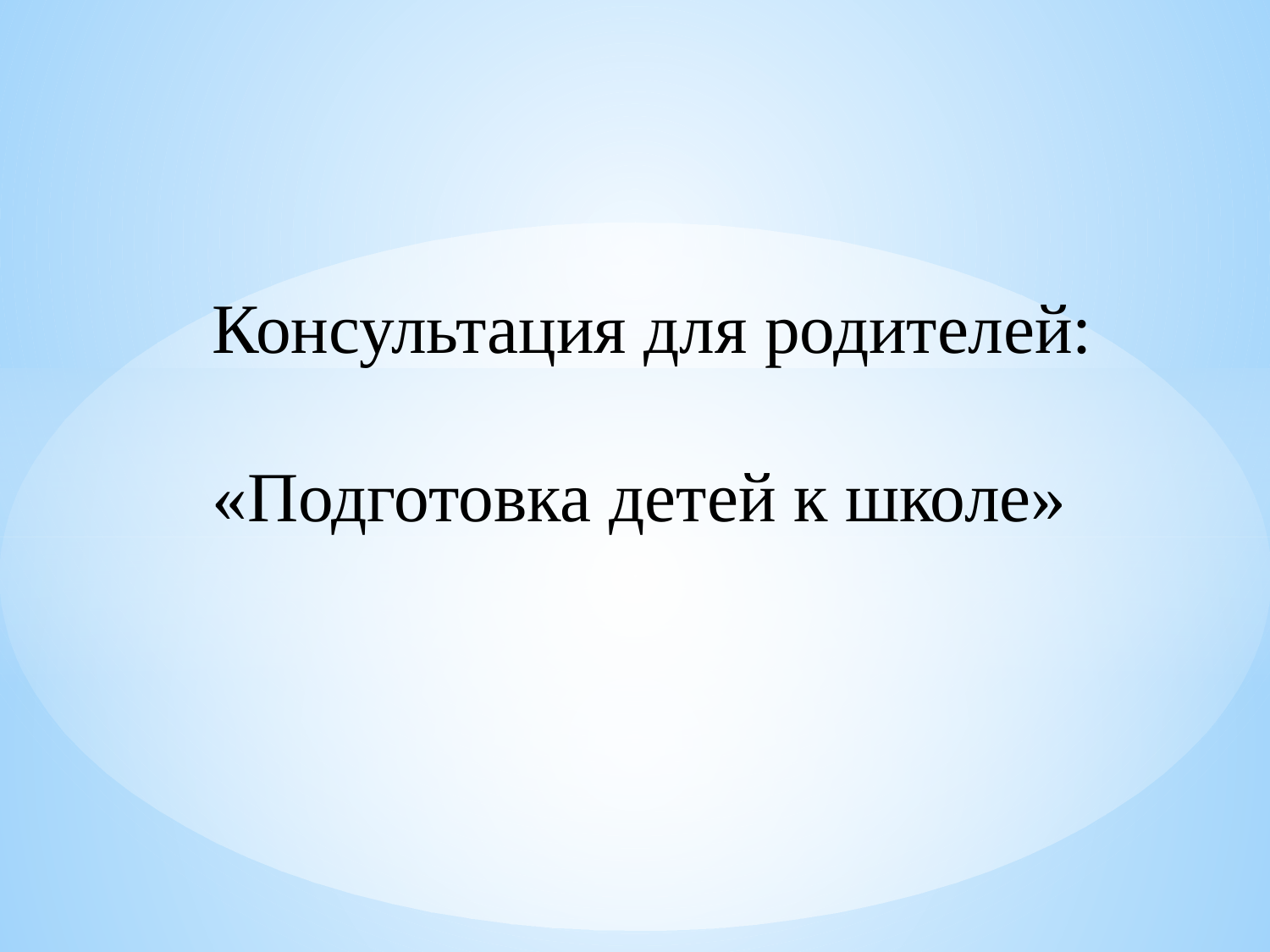

Консультация для родителей:

«Подготовка детей к школе»